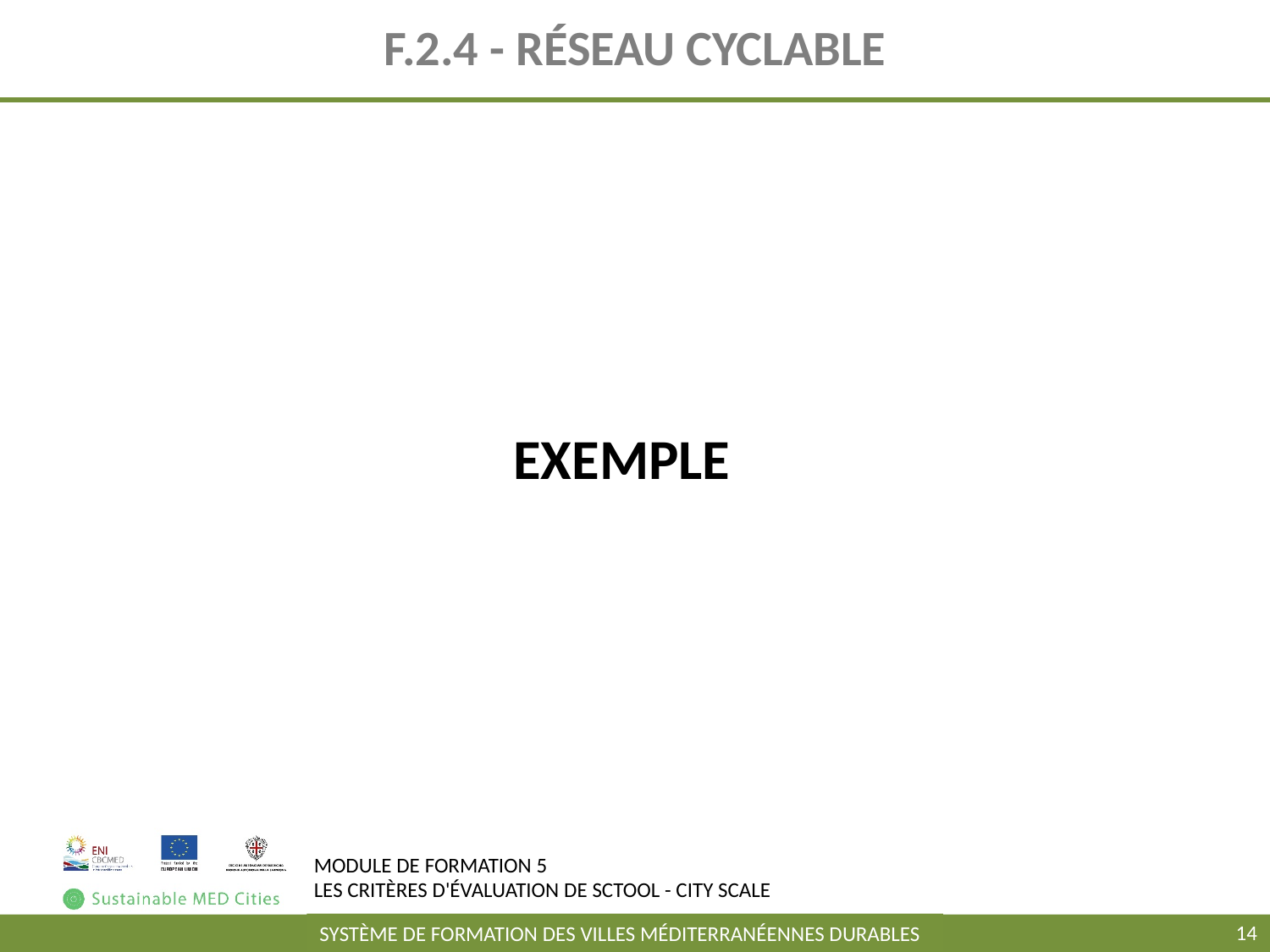

# F.2.4 - RÉSEAU CYCLABLE

EXEMPLE
14
SYSTÈME DE FORMATION DES VILLES MÉDITERRANÉENNES DURABLES